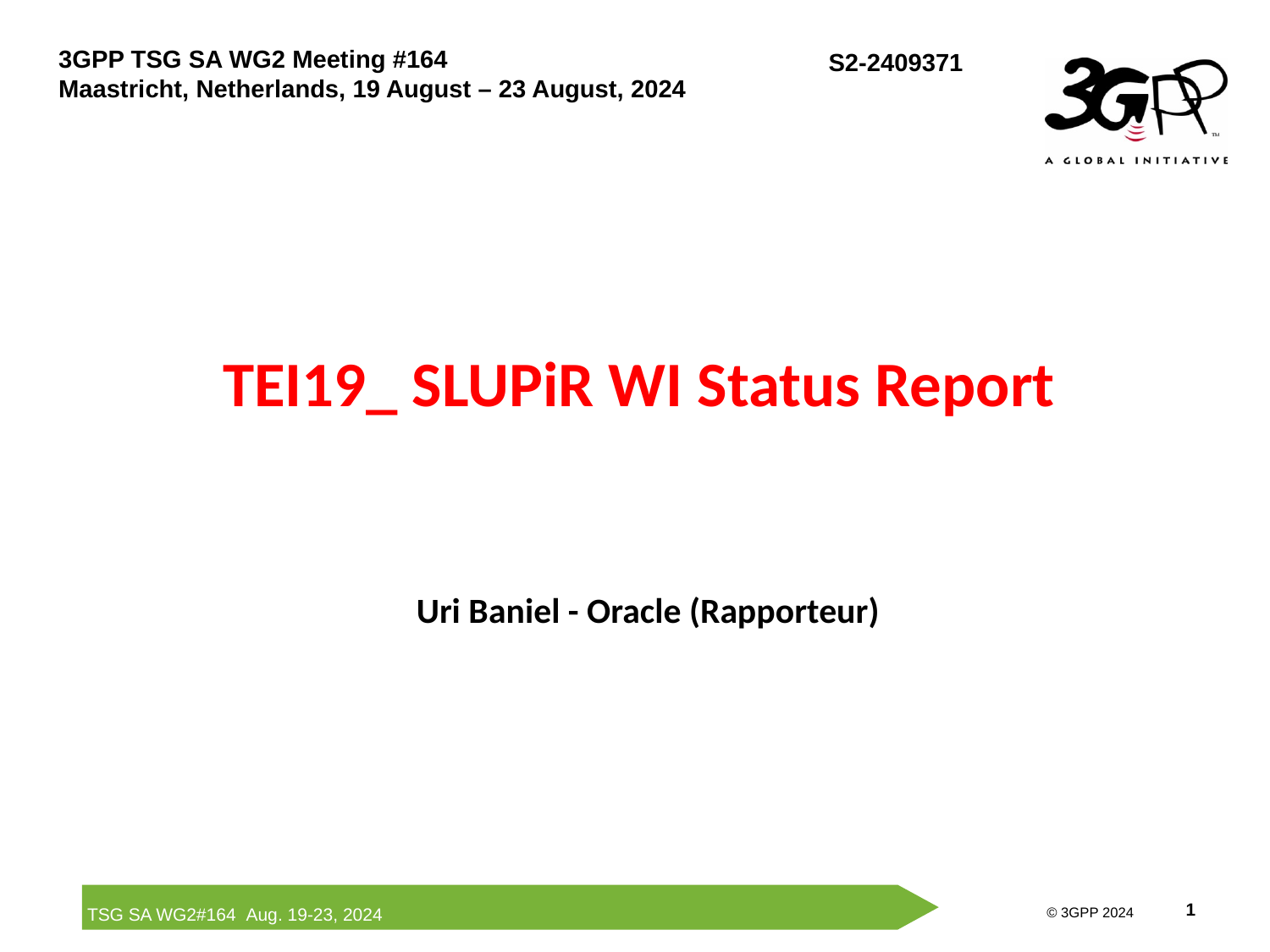

# TEI19_ SLUPiR WI Status Report
Uri Baniel - Oracle (Rapporteur)